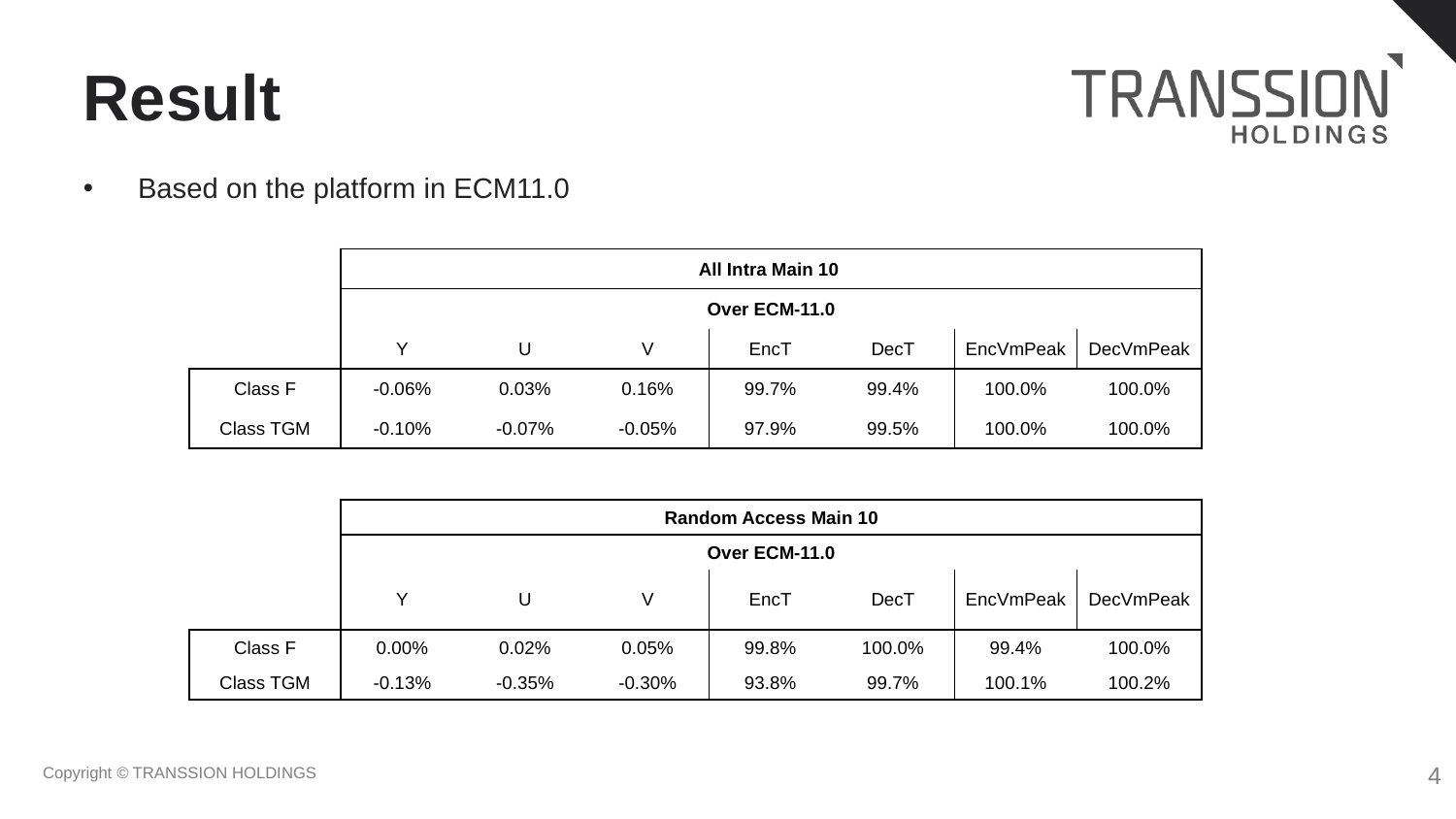

# Result
Based on the platform in ECM11.0
|  | All Intra Main 10 |  |  |  |  |  |  |
| --- | --- | --- | --- | --- | --- | --- | --- |
|  | Over ECM-11.0 |  |  |  |  |  |  |
|  | Y | U | V | EncT | DecT | EncVmPeak | DecVmPeak |
| Class F | -0.06% | 0.03% | 0.16% | 99.7% | 99.4% | 100.0% | 100.0% |
| Class TGM | -0.10% | -0.07% | -0.05% | 97.9% | 99.5% | 100.0% | 100.0% |
|  | Random Access Main 10 |  |  |  |  |  |  |
| --- | --- | --- | --- | --- | --- | --- | --- |
|  | Over ECM-11.0 |  |  |  |  |  |  |
|  | Y | U | V | EncT | DecT | EncVmPeak | DecVmPeak |
| Class F | 0.00% | 0.02% | 0.05% | 99.8% | 100.0% | 99.4% | 100.0% |
| Class TGM | -0.13% | -0.35% | -0.30% | 93.8% | 99.7% | 100.1% | 100.2% |
4